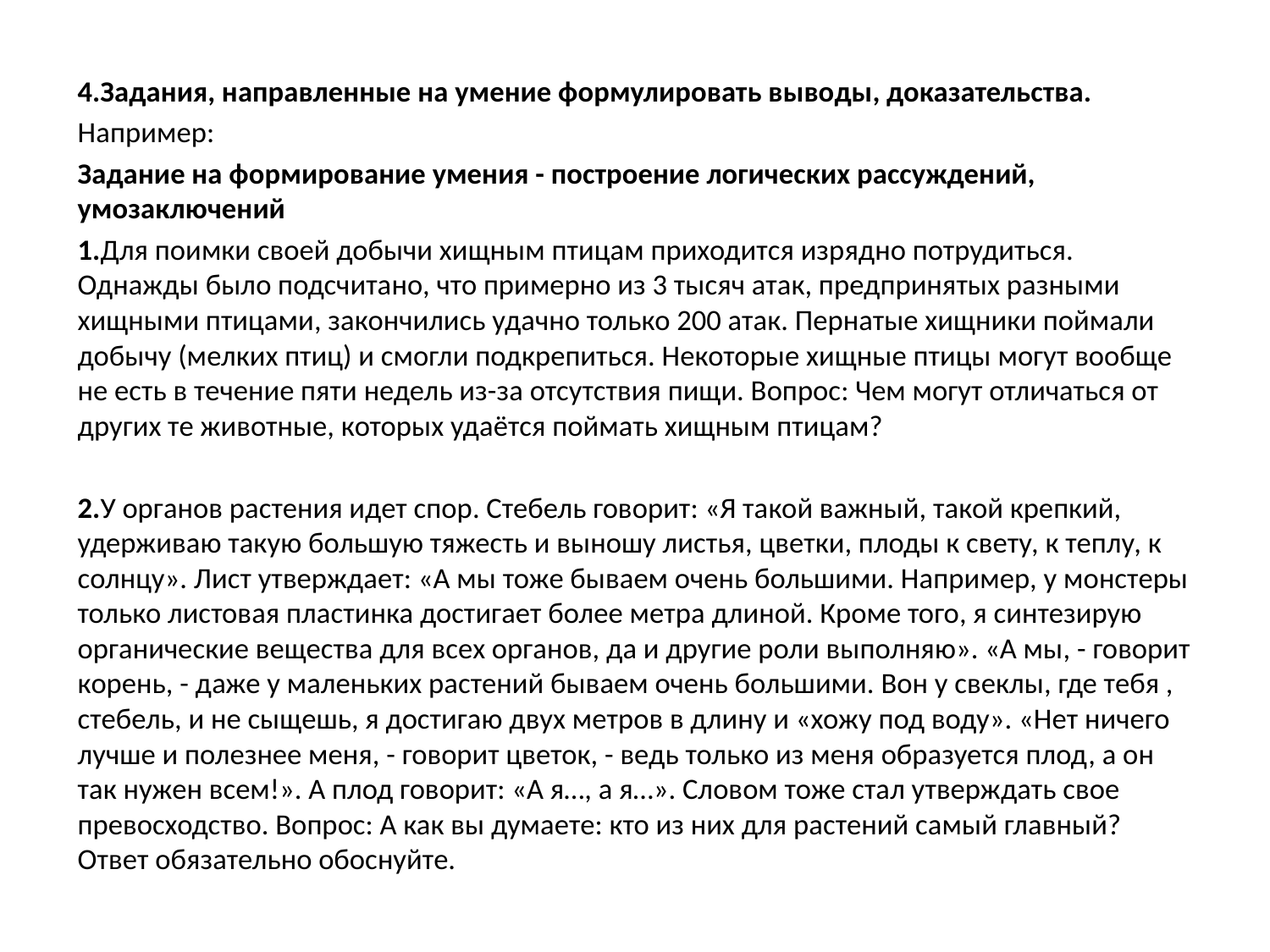

4.Задания, направленные на умение формулировать выводы, доказательства.
Например:
Задание на формирование умения - построение логических рассуждений, умозаключений
1.Для поимки своей добычи хищным птицам приходится изрядно потрудиться. Однажды было подсчитано, что примерно из 3 тысяч атак, предпринятых разными хищными птицами, закончились удачно только 200 атак. Пернатые хищники поймали добычу (мелких птиц) и смогли подкрепиться. Некоторые хищные птицы могут вообще не есть в течение пяти недель из-за отсутствия пищи. Вопрос: Чем могут отличаться от других те животные, которых удаётся поймать хищным птицам?

2.У органов растения идет спор. Стебель говорит: «Я такой важный, такой крепкий, удерживаю такую большую тяжесть и выношу листья, цветки, плоды к свету, к теплу, к солнцу». Лист утверждает: «А мы тоже бываем очень большими. Например, у монстеры только листовая пластинка достигает более метра длиной. Кроме того, я синтезирую органические вещества для всех органов, да и другие роли выполняю». «А мы, - говорит корень, - даже у маленьких растений бываем очень большими. Вон у свеклы, где тебя , стебель, и не сыщешь, я достигаю двух метров в длину и «хожу под воду». «Нет ничего лучше и полезнее меня, - говорит цветок, - ведь только из меня образуется плод, а он так нужен всем!». А плод говорит: «А я…, а я…». Словом тоже стал утверждать свое превосходство. Вопрос: А как вы думаете: кто из них для растений самый главный? Ответ обязательно обоснуйте.